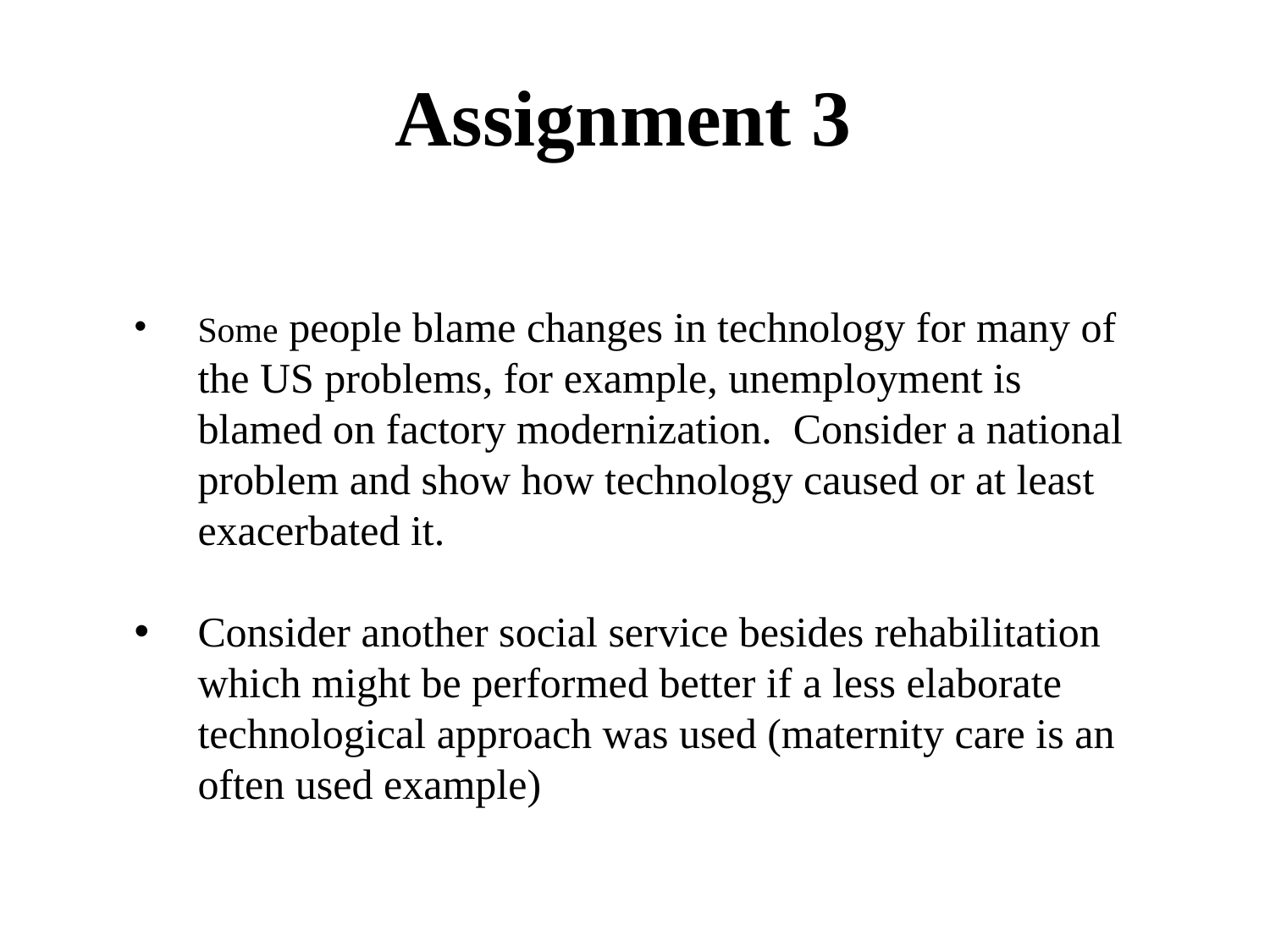

# Assignment 3

Some people blame changes in technology for many of the US problems, for example, unemployment is blamed on factory modernization.  Consider a national problem and show how technology caused or at least exacerbated it.

Consider another social service besides rehabilitation which might be performed better if a less elaborate technological approach was used (maternity care is an often used example)